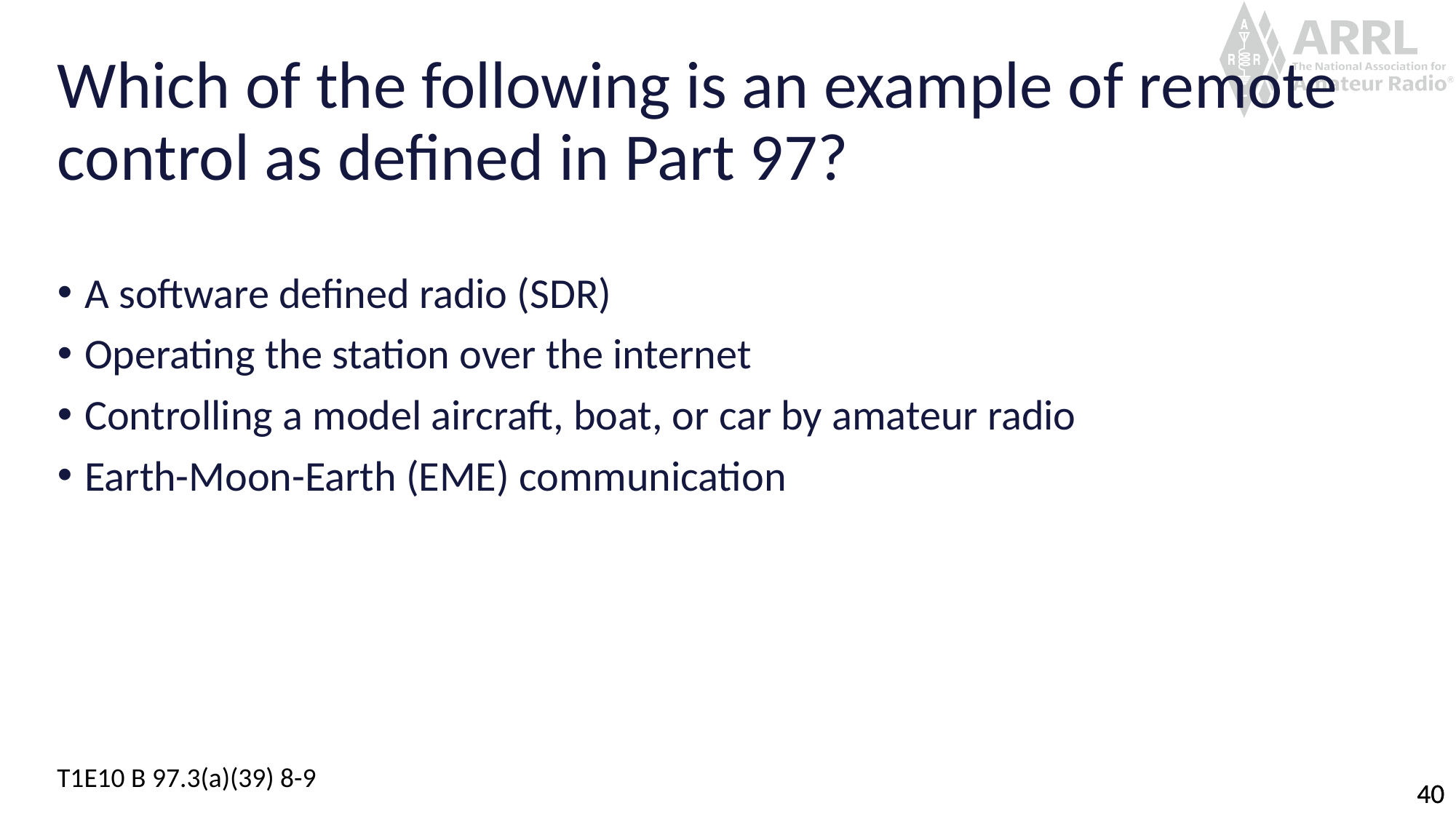

# Which of the following is an example of remote control as defined in Part 97?
A software defined radio (SDR)
Operating the station over the internet
Controlling a model aircraft, boat, or car by amateur radio
Earth-Moon-Earth (EME) communication
T1E10 B 97.3(a)(39) 8-9